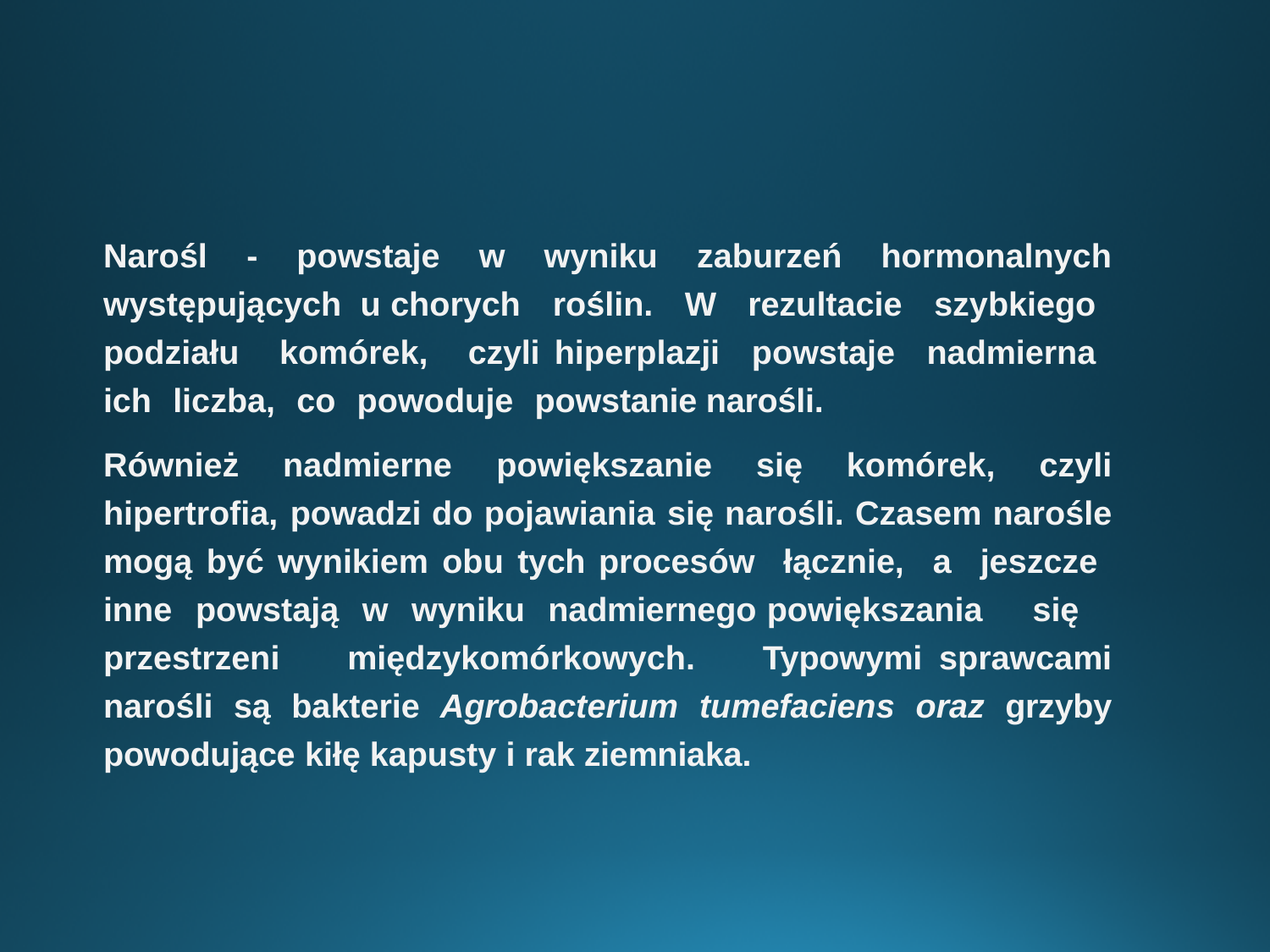

Narośl - powstaje w wyniku zaburzeń hormonalnych występujących u chorych  roślin.  W  rezultacie  szybkiego  podziału  komórek,  czyli hiperplazji  powstaje  nadmierna  ich  liczba,  co  powoduje  powstanie narośli.
	Również nadmierne powiększanie się komórek, czyli hipertrofia, powadzi do pojawiania się narośli. Czasem narośle mogą być wynikiem obu tych procesów  łącznie,  a  jeszcze  inne  powstają  w  wyniku  nadmiernego powiększania   się   przestrzeni   międzykomórkowych.   Typowymi sprawcami narośli są bakterie Agrobacterium tumefaciens oraz grzyby powodujące kiłę kapusty i rak ziemniaka.